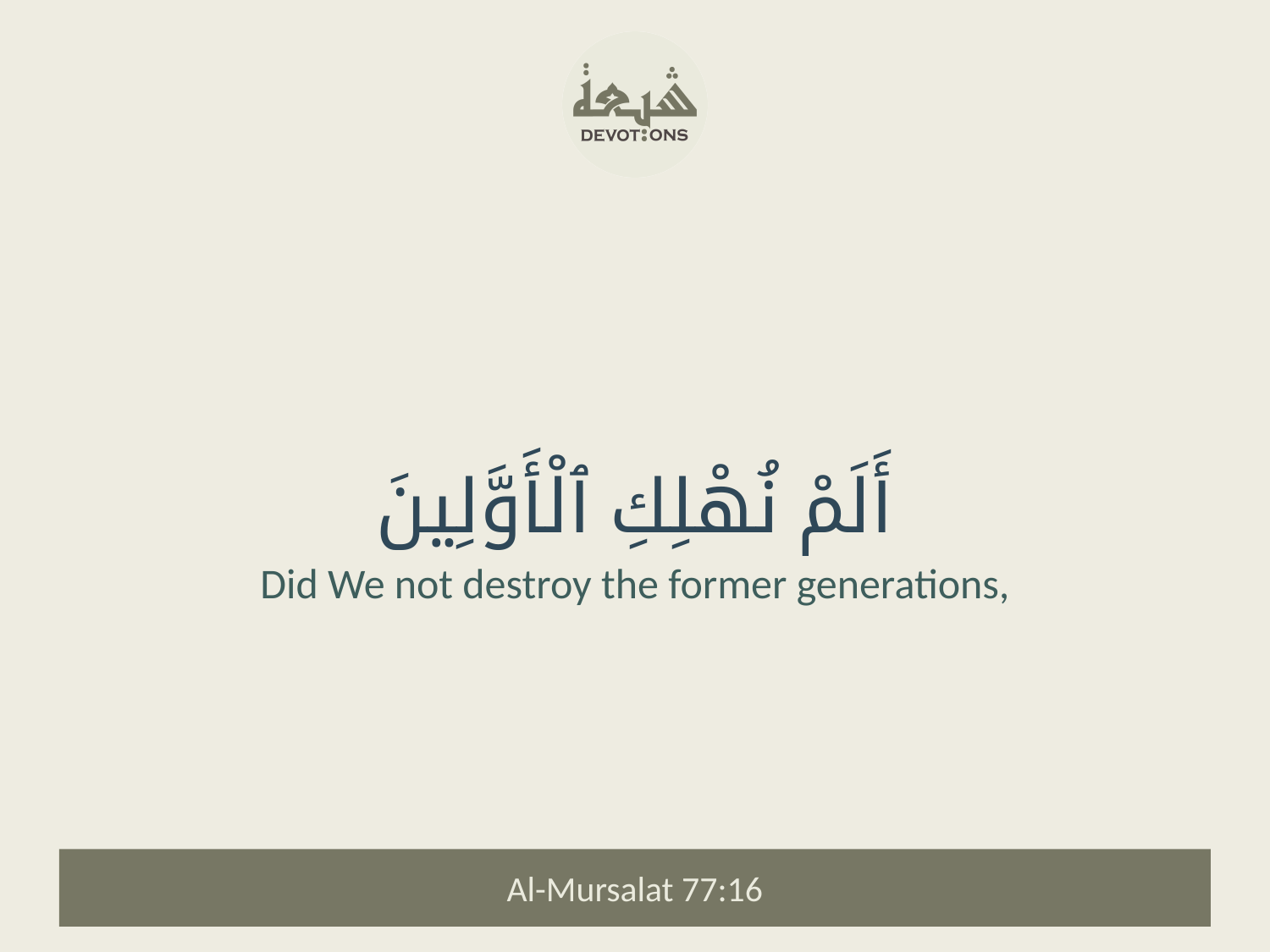

أَلَمْ نُهْلِكِ ٱلْأَوَّلِينَ
Did We not destroy the former generations,
Al-Mursalat 77:16